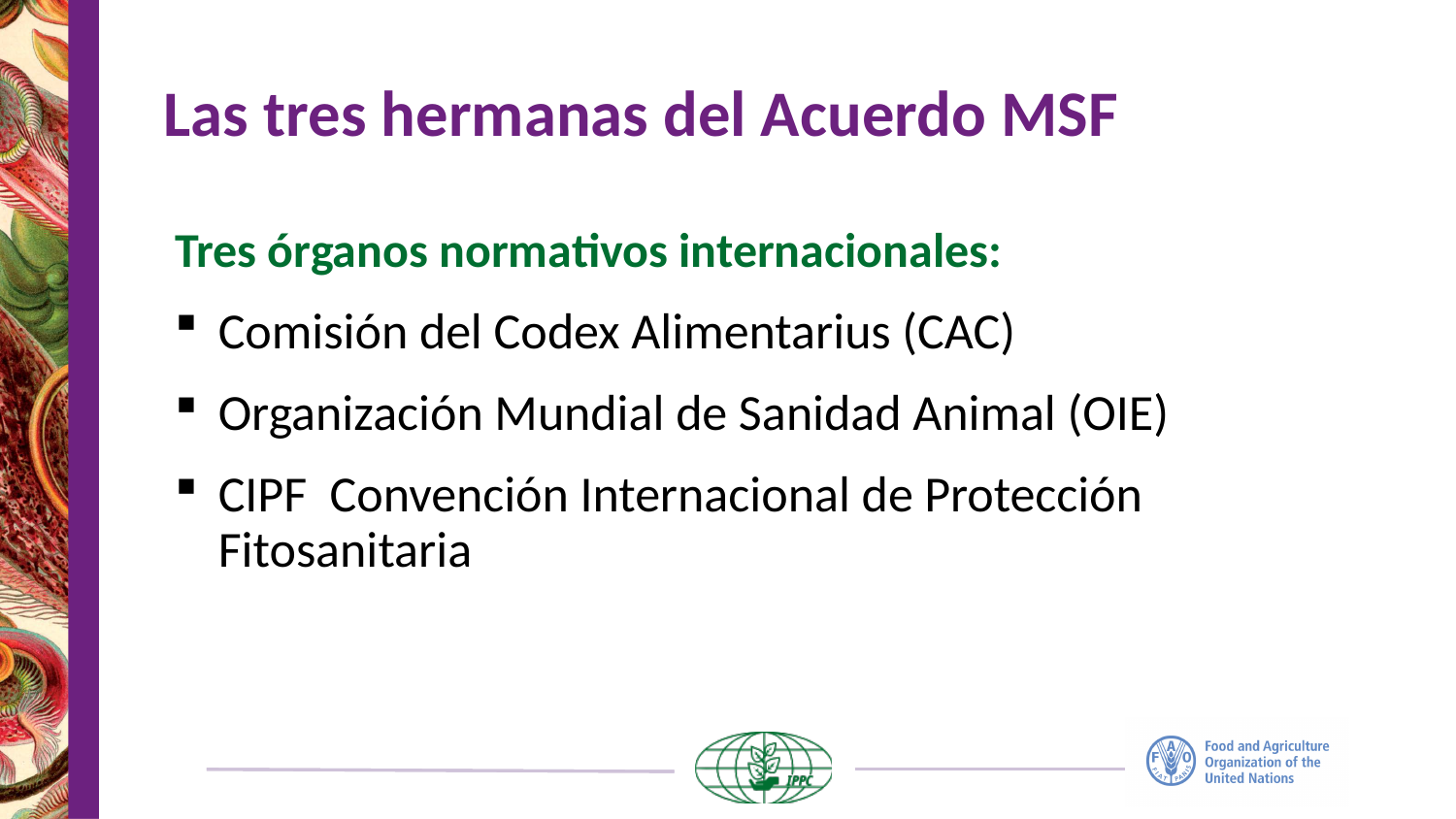

# Las tres hermanas del Acuerdo MSF
Tres órganos normativos internacionales:
Comisión del Codex Alimentarius (CAC)
Organización Mundial de Sanidad Animal (OIE)
CIPF  Convención Internacional de Protección Fitosanitaria